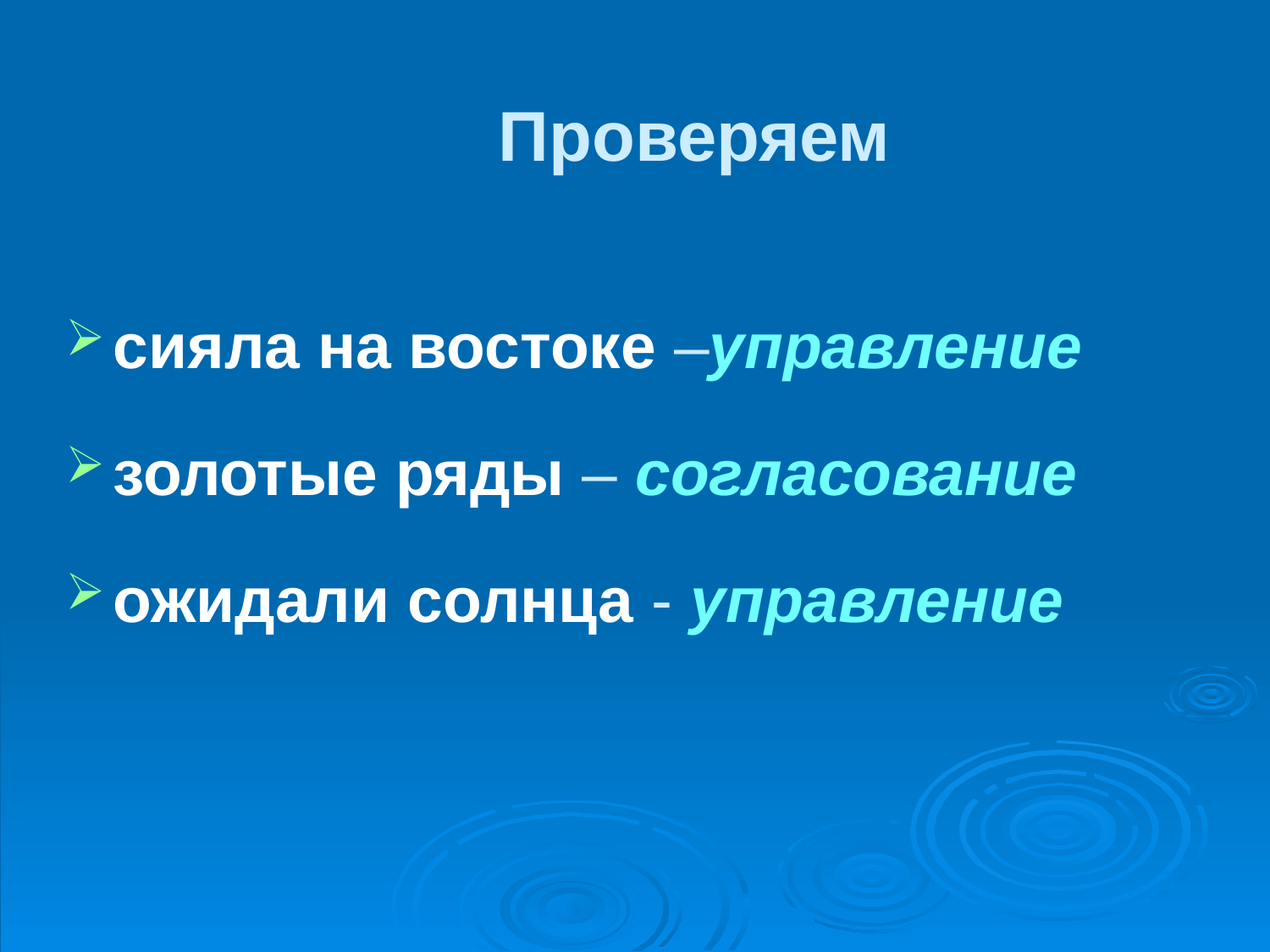

Проверяем

сияла на востоке –управление
золотые ряды – согласование
ожидали солнца - управление